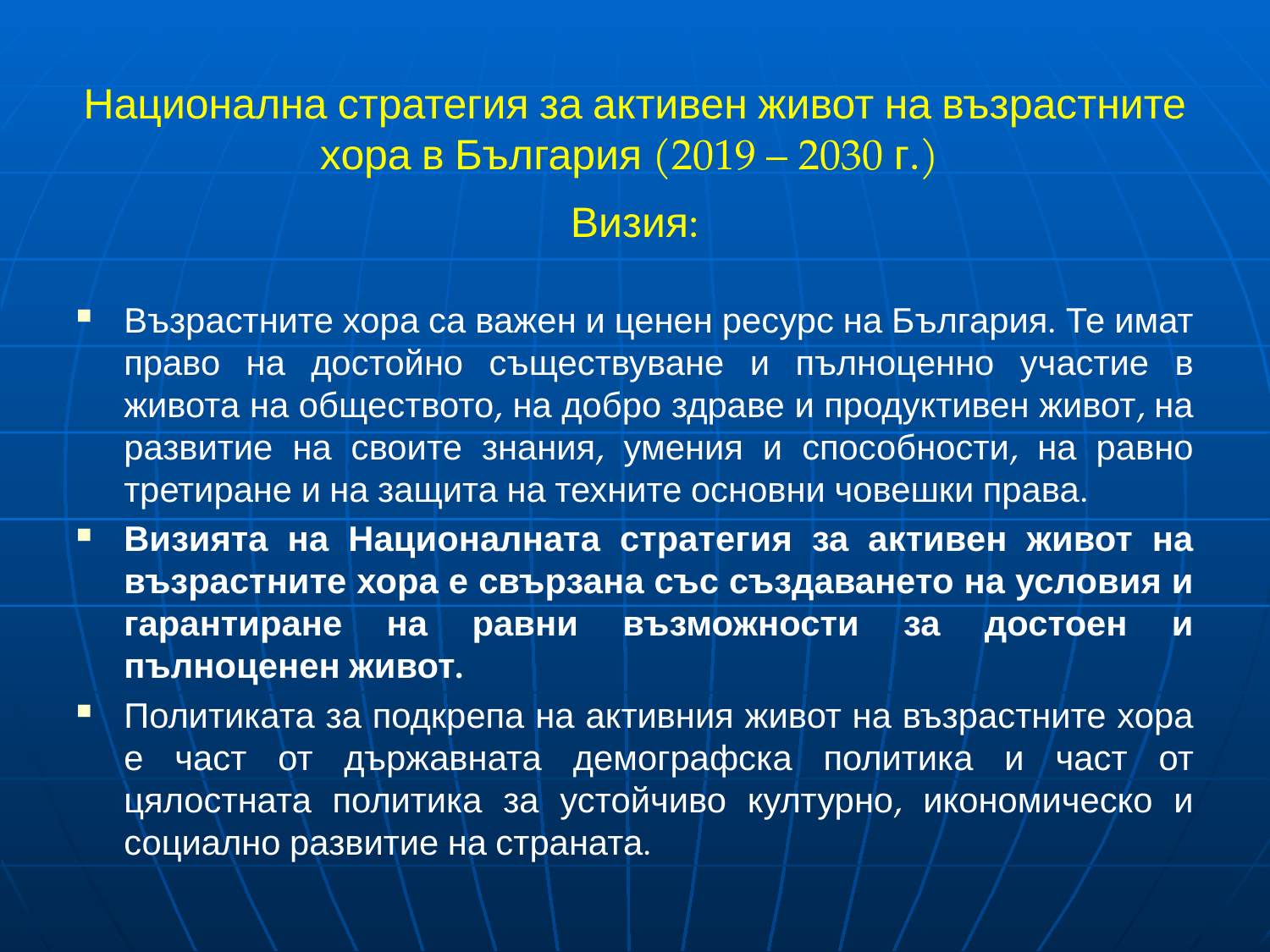

# Национална стратегия за активен живот на възрастните хора в България (2019 – 2030 г.) Визия:

Възрастните хора са важен и ценен ресурс на България. Те имат право на достойно съществуване и пълноценно участие в живота на обществото, на добро здраве и продуктивен живот, на развитие на своите знания, умения и способности, на равно третиране и на защита на техните основни човешки права.
Визията на Националната стратегия за активен живот на възрастните хора е свързана със създаването на условия и гарантиране на равни възможности за достоен и пълноценен живот.
Политиката за подкрепа на активния живот на възрастните хора е част от държавната демографска политика и част от цялостната политика за устойчиво културно, икономическо и социално развитие на страната.